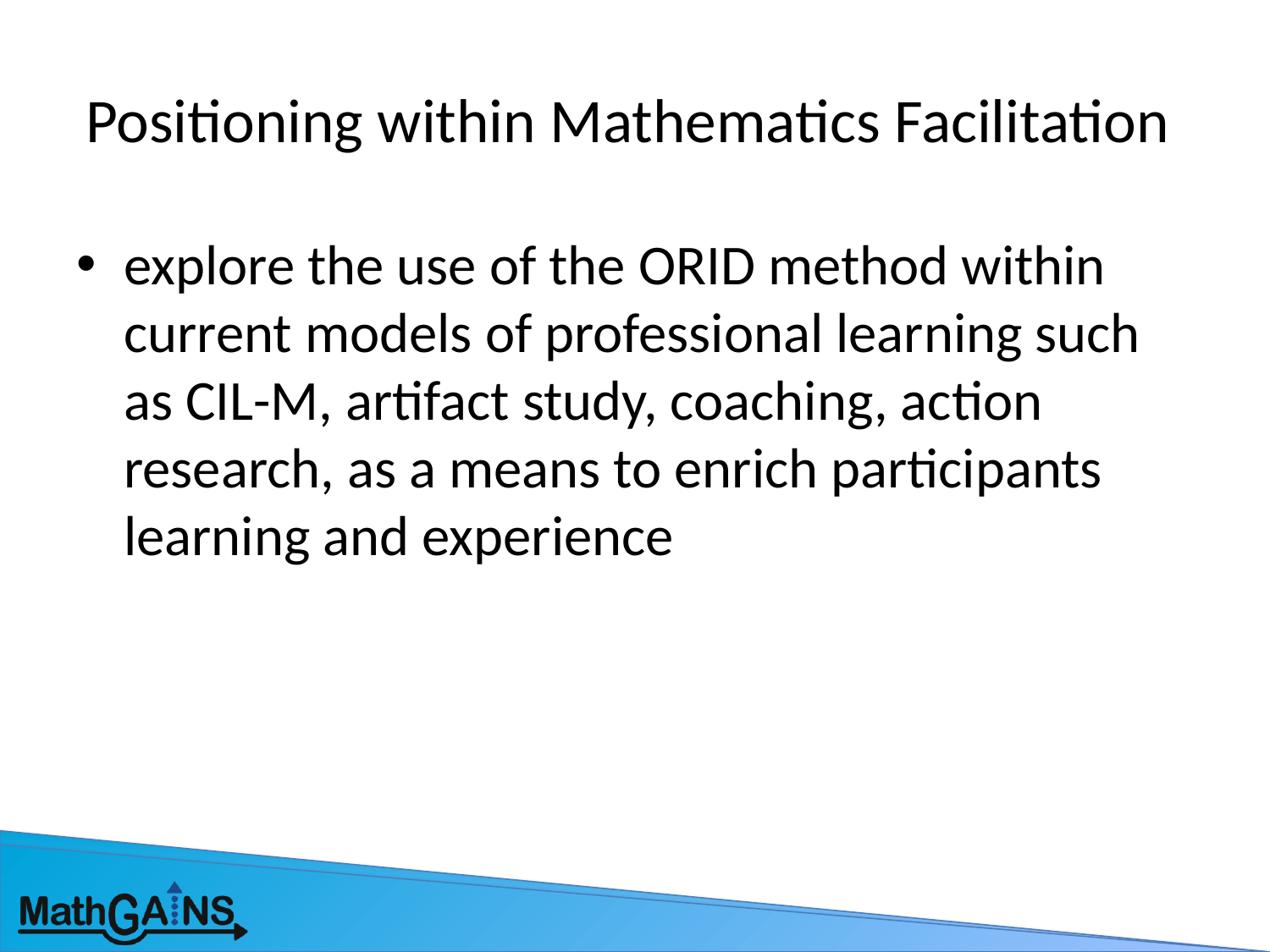

# Positioning within Mathematics Facilitation
explore the use of the ORID method within current models of professional learning such as CIL-M, artifact study, coaching, action research, as a means to enrich participants learning and experience